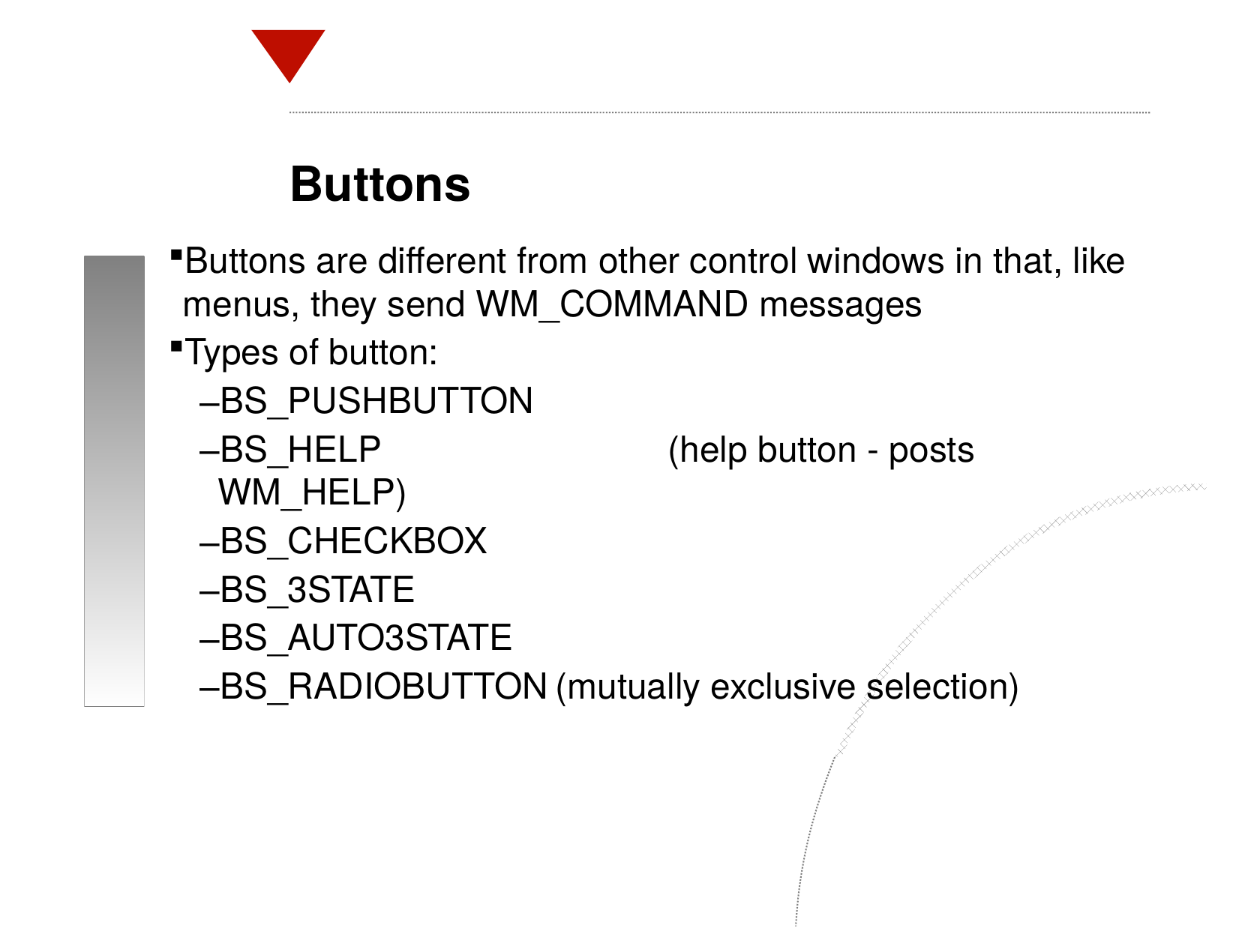

Buttons
Buttons are different from other control windows in that, like menus, they send WM_COMMAND messages
Types of button:
BS_PUSHBUTTON
BS_HELP			(help button - posts WM_HELP)
BS_CHECKBOX
BS_3STATE
BS_AUTO3STATE
BS_RADIOBUTTON	(mutually exclusive selection)